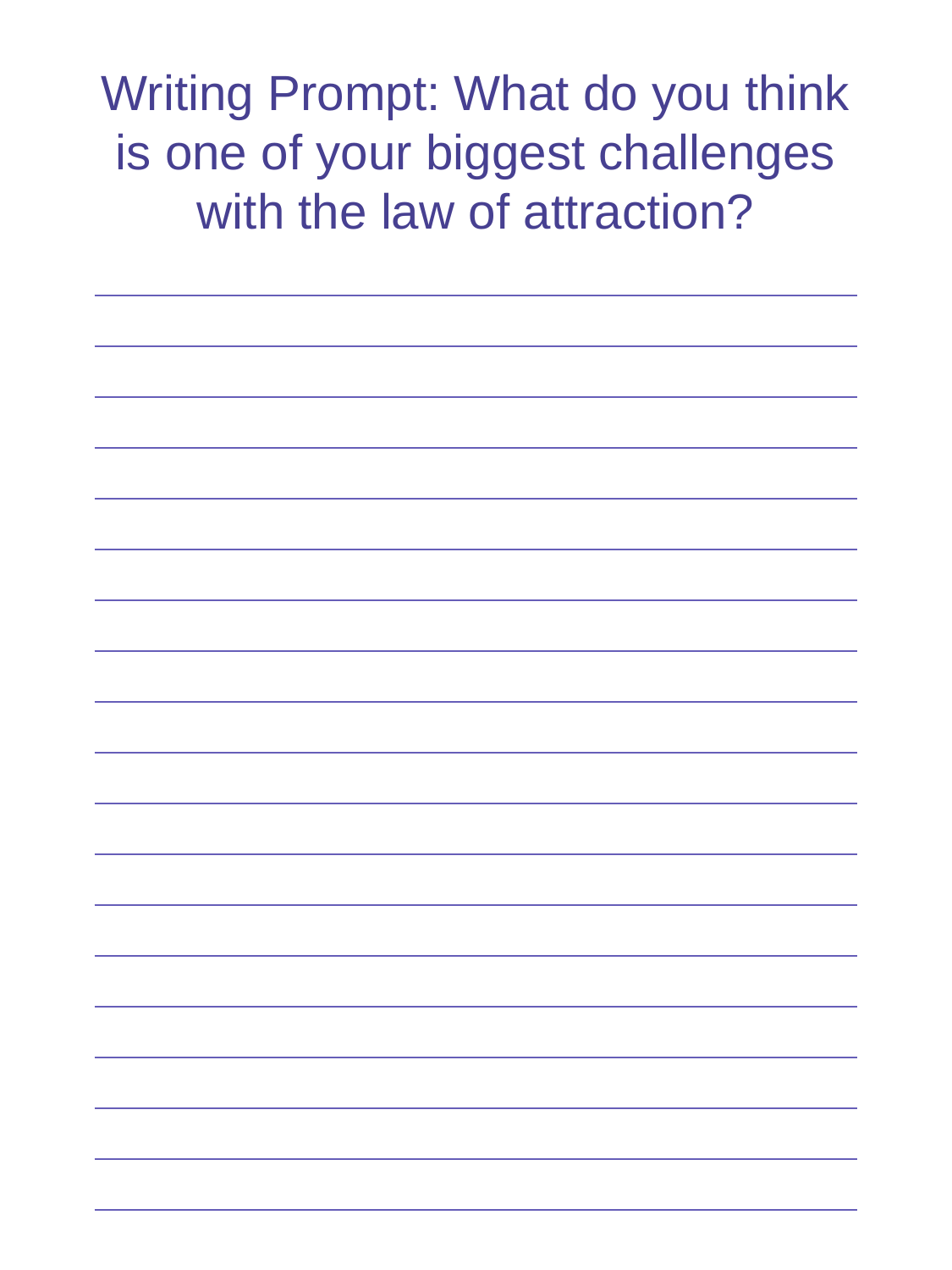

Writing Prompt: What do you think is one of your biggest challenges with the law of attraction?
|  |
| --- |
|  |
|  |
|  |
|  |
|  |
|  |
|  |
|  |
|  |
|  |
|  |
|  |
|  |
|  |
|  |
|  |
|  |